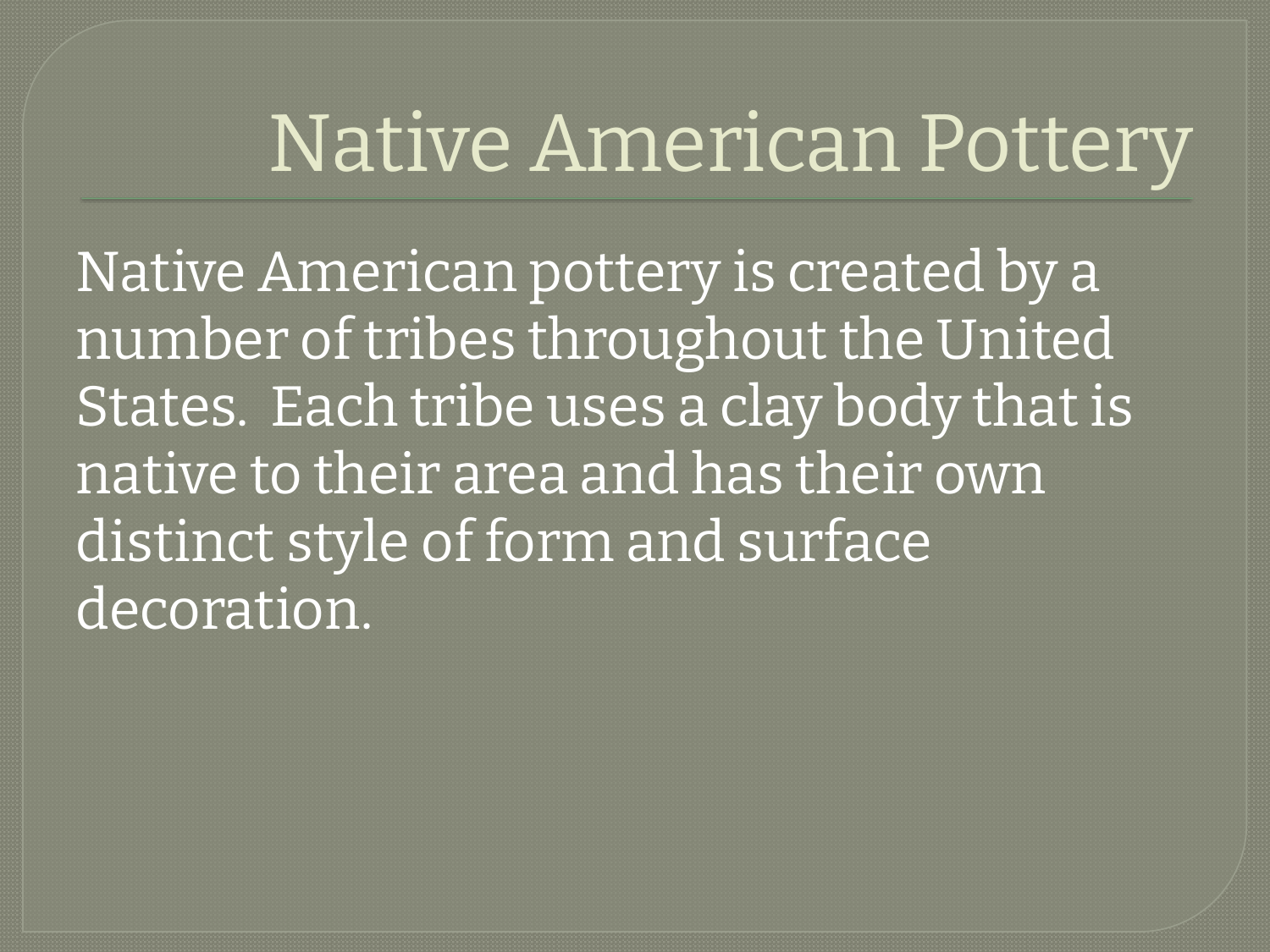

# Native American Pottery
Native American pottery is created by a number of tribes throughout the United States.  Each tribe uses a clay body that is native to their area and has their own distinct style of form and surface decoration.